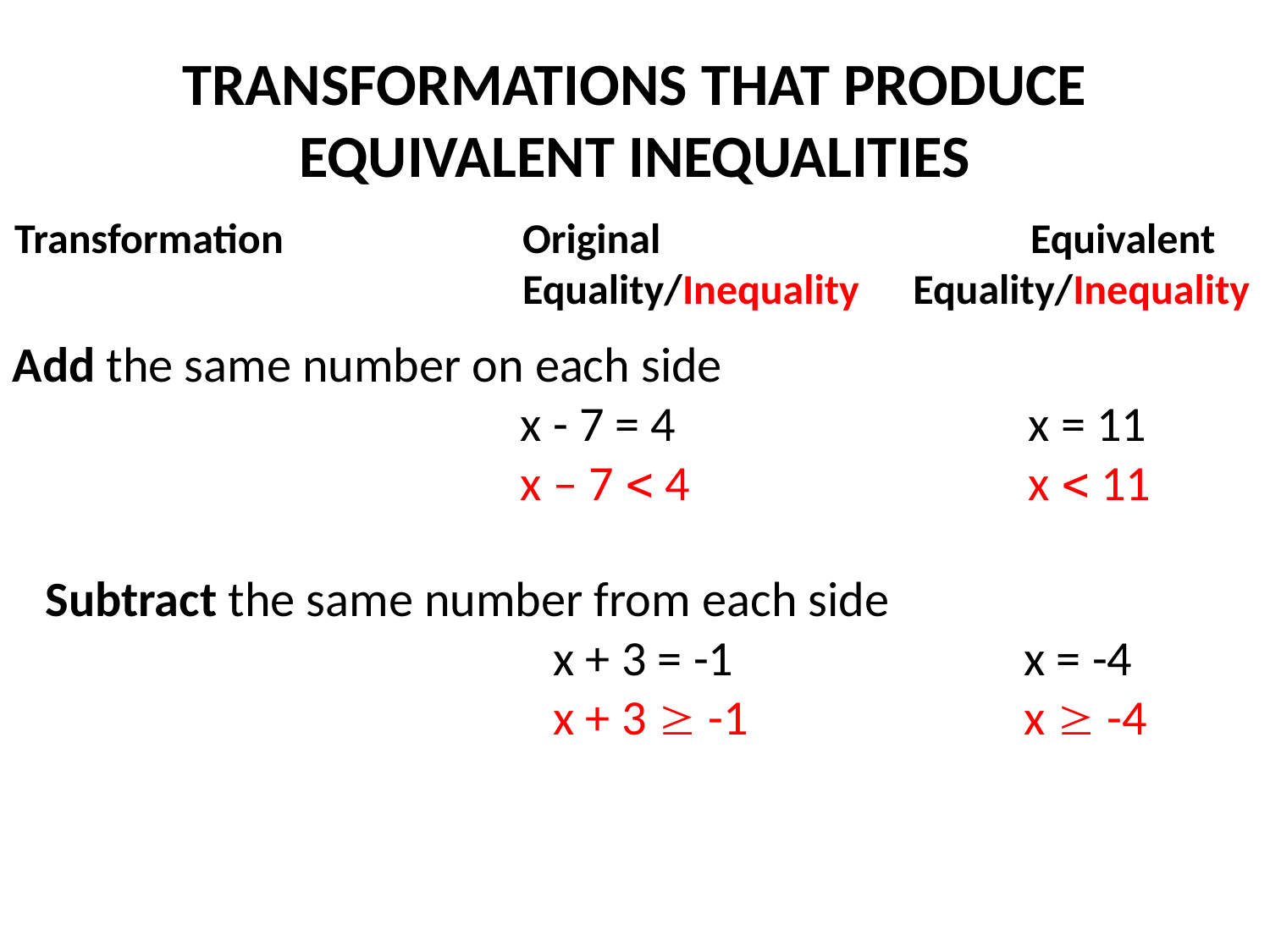

# TRANSFORMATIONS THAT PRODUCE EQUIVALENT INEQUALITIES
Transformation 		Original 			Equivalent
				Equality/Inequality	 Equality/Inequality
Add the same number on each side
				x - 7 = 4			x = 11
				x – 7 < 4			x < 11
Subtract the same number from each side
				x + 3 = -1		        x = -4
				x + 3 ≥ -1		        x ≥ -4